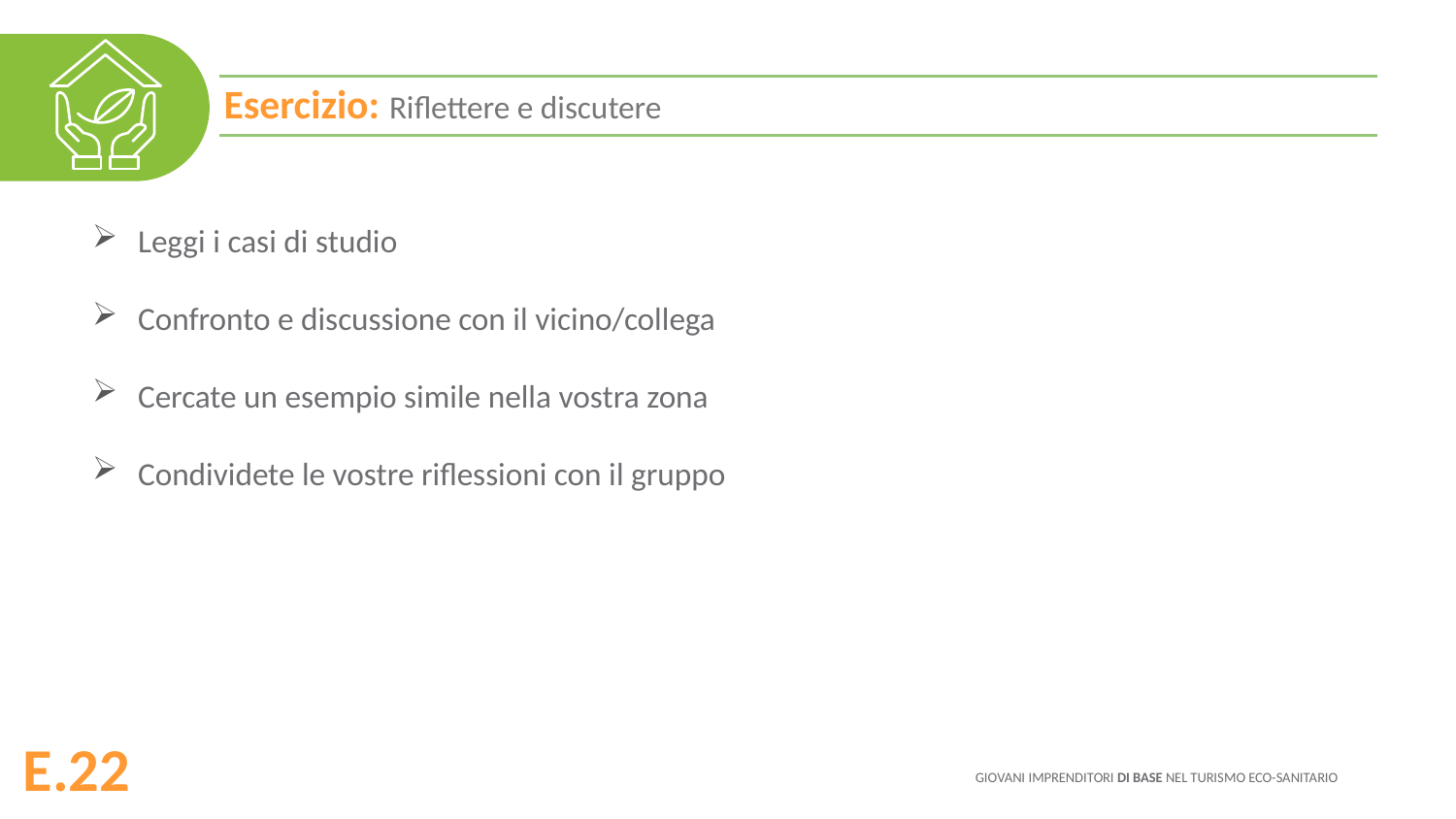

Esercizio: Riflettere e discutere

Leggi i casi di studio

Confronto e discussione con il vicino/collega

Cercate un esempio simile nella vostra zona

Condividete le vostre riflessioni con il gruppo
E.22